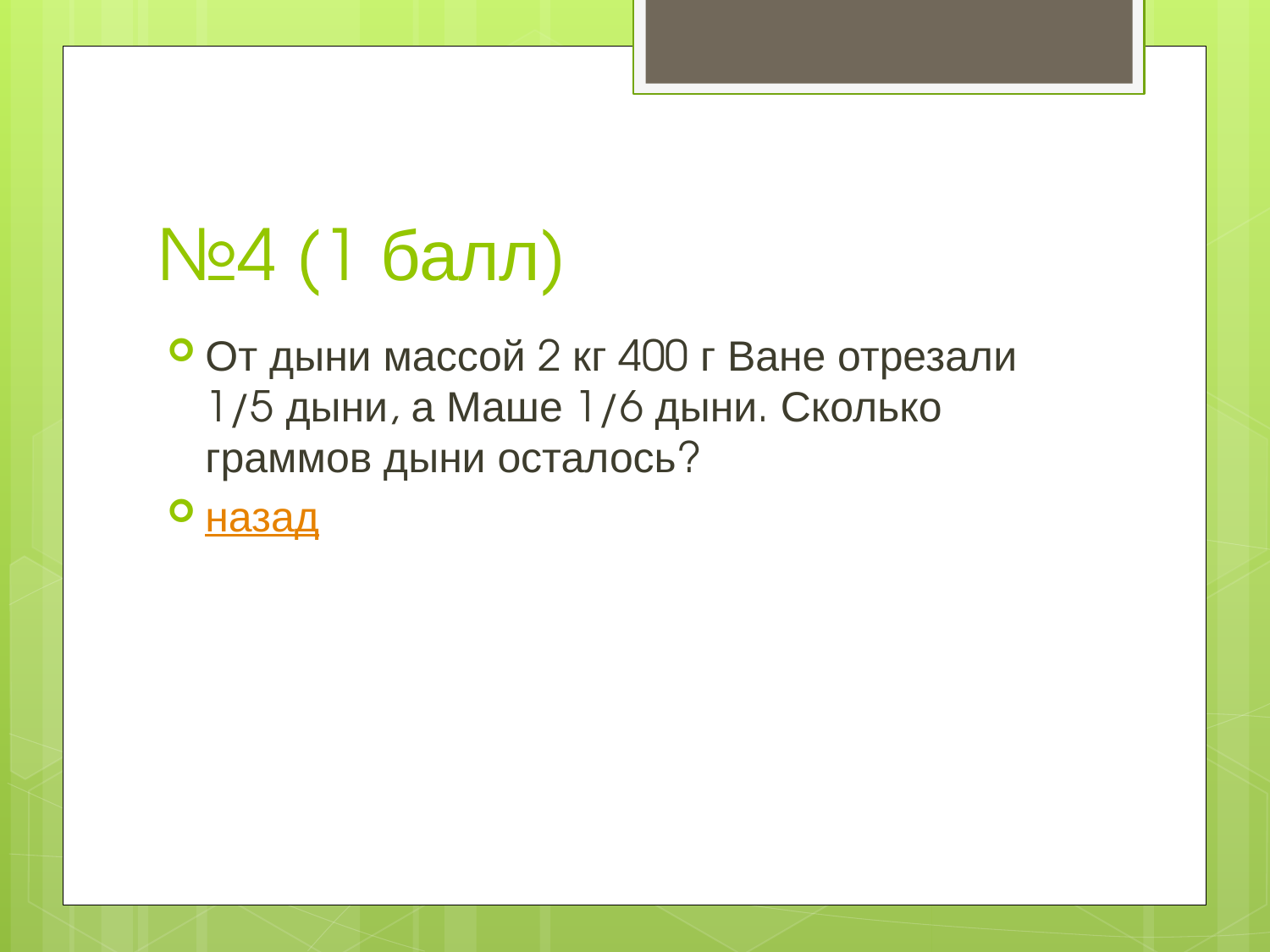

# №4 (1 балл)
От дыни массой 2 кг 400 г Ване отрезали 1/5 дыни, а Маше 1/6 дыни. Сколько граммов дыни осталось?
назад